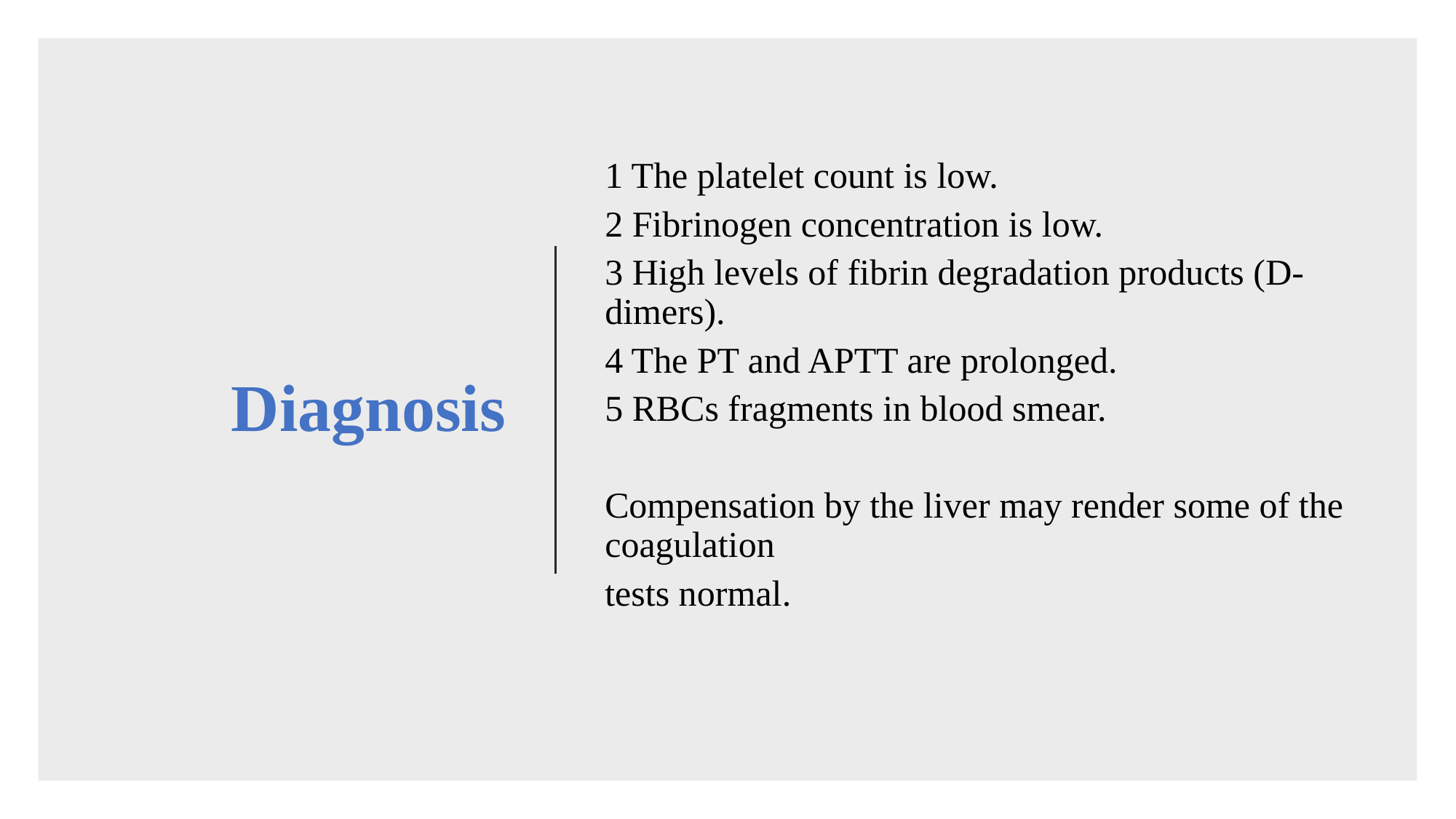

# Diagnosis
1 The platelet count is low.
2 Fibrinogen concentration is low.
3 High levels of fibrin degradation products (D‐dimers).
4 The PT and APTT are prolonged.
5 RBCs fragments in blood smear.

Compensation by the liver may render some of the coagulation
tests normal.